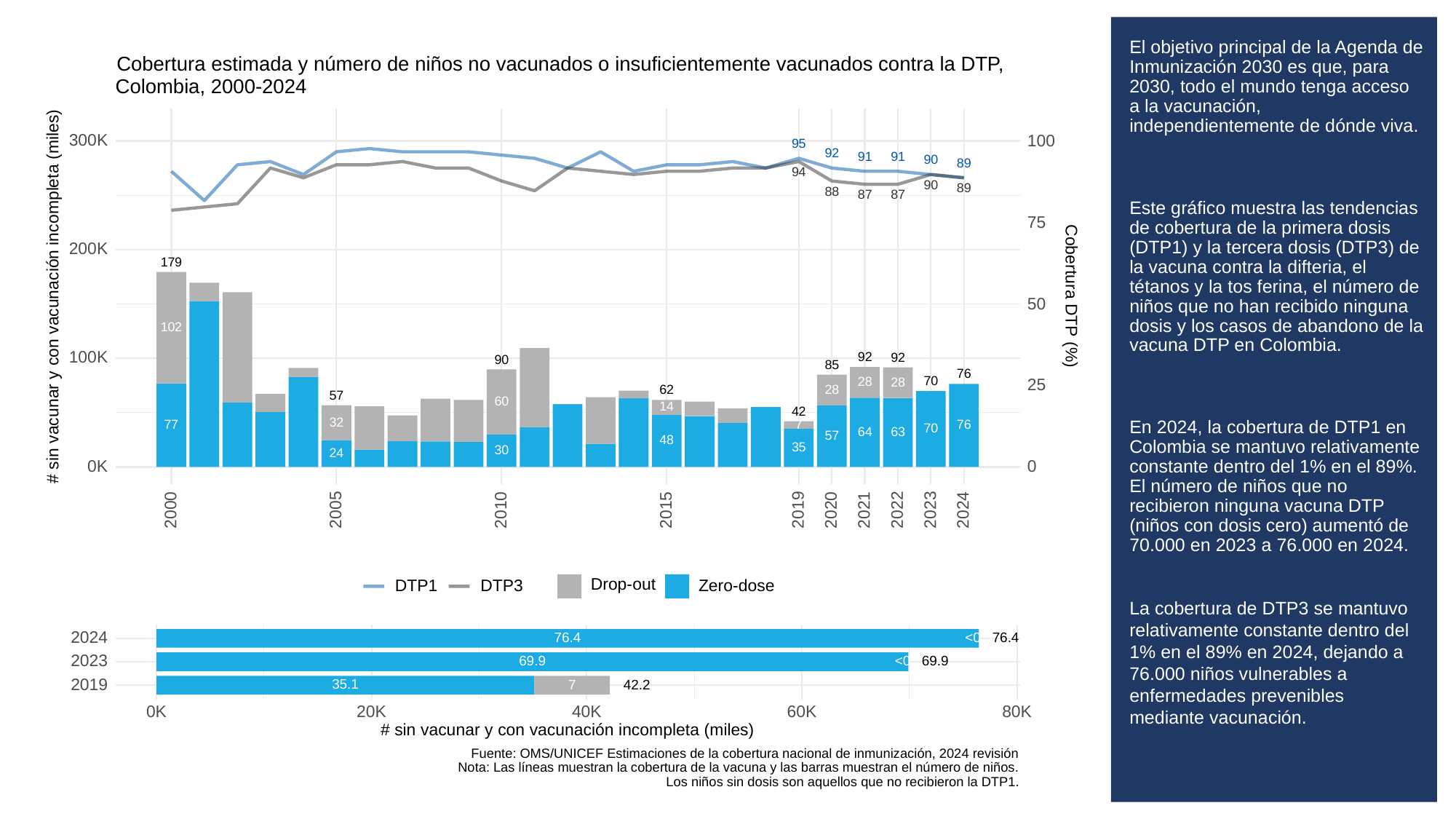

# El objetivo principal de la Agenda de Inmunización 2030 es que, para 2030, todo el mundo tenga acceso a la vacunación, independientemente de dónde viva.

Este gráfico muestra las tendencias de cobertura de la primera dosis (DTP1) y la tercera dosis (DTP3) de la vacuna contra la difteria, el tétanos y la tos ferina, el número de niños que no han recibido ninguna dosis y los casos de abandono de la vacuna DTP en Colombia.

En 2024, la cobertura de DTP1 en Colombia se mantuvo relativamente constante dentro del 1% en el 89%. El número de niños que no recibieron ninguna vacuna DTP (niños con dosis cero) aumentó de 70.000 en 2023 a 76.000 en 2024.

La cobertura de DTP3 se mantuvo relativamente constante dentro del 1% en el 89% en 2024, dejando a 76.000 niños vulnerables a enfermedades prevenibles mediante vacunación.

Cobertura estimada y número de niños no vacunados o insuficientemente vacunados contra la DTP,
Colombia, 2000-2024

300K
100
95

92
91
91
90
89

94
90
89
88
87
87

75
200K

179

# sin vacunar y con vacunación incompleta (miles)
Cobertura DTP (%)

50

102

100K
92
92
90

85

76

70
28
28
25

28
62

57

60

14

42

32
7
76
77

70

64
63

57

48

35

30
24

0K
0

2023
2000
2005
2010
2015
2019
2020
2021
2022
2024

Drop-out
DTP3
Zero-dose
DTP1

2024
76.4
<0.5
76.4

2023
69.9
<0.5
69.9

2019
35.1
42.2
7

0K
20K
40K
60K
80K
# sin vacunar y con vacunación incompleta (miles)
Fuente: OMS/UNICEF Estimaciones de la cobertura nacional de inmunización, 2024 revisión
Nota: Las líneas muestran la cobertura de la vacuna y las barras muestran el número de niños.
Los niños sin dosis son aquellos que no recibieron la DTP1.